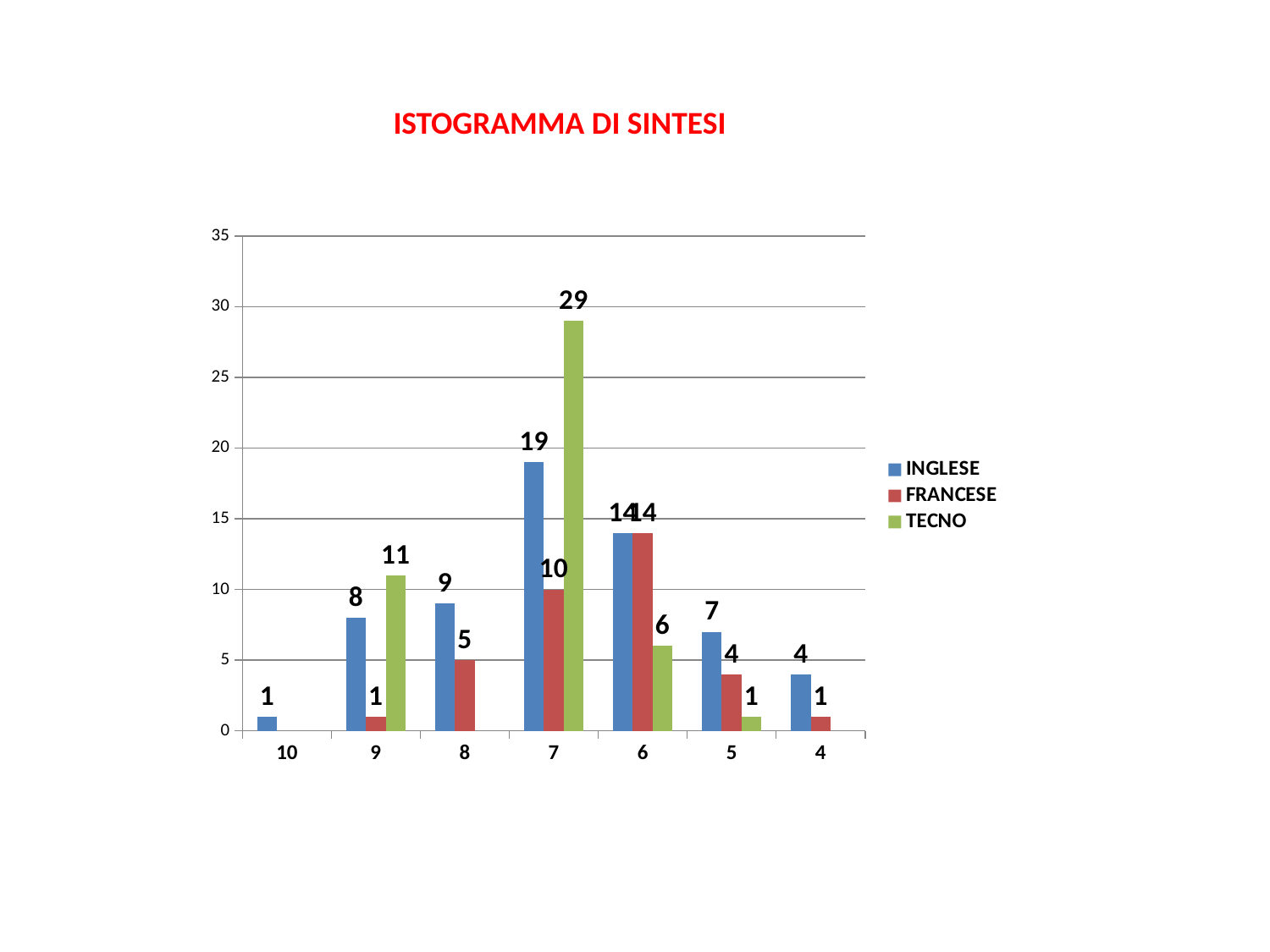

ISTOGRAMMA DI SINTESI

### Chart

| Category | INGLESE | FRANCESE | TECNO |
|---|---|---|---|
| 10 | 1.0 | None | None |
| 9 | 8.0 | 1.0 | 11.0 |
| 8 | 9.0 | 5.0 | None |
| 7 | 19.0 | 10.0 | 29.0 |
| 6 | 14.0 | 14.0 | 6.0 |
| 5 | 7.0 | 4.0 | 1.0 |
| 4 | 4.0 | 1.0 | None |